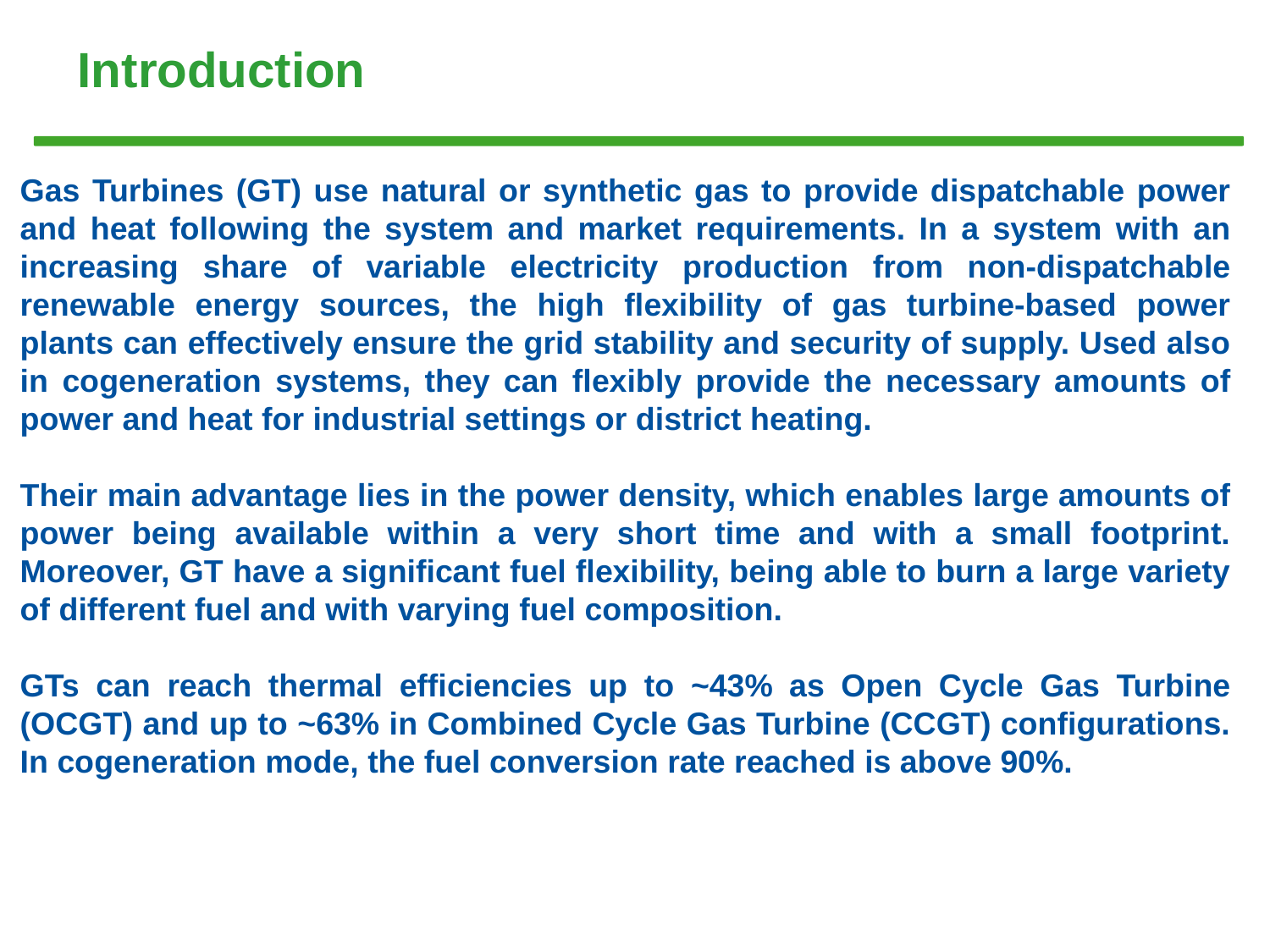

# Introduction

Gas Turbines (GT) use natural or synthetic gas to provide dispatchable power and heat following the system and market requirements. In a system with an increasing share of variable electricity production from non-dispatchable renewable energy sources, the high flexibility of gas turbine-based power plants can effectively ensure the grid stability and security of supply. Used also in cogeneration systems, they can flexibly provide the necessary amounts of power and heat for industrial settings or district heating.

Their main advantage lies in the power density, which enables large amounts of power being available within a very short time and with a small footprint. Moreover, GT have a significant fuel flexibility, being able to burn a large variety of different fuel and with varying fuel composition.

GTs can reach thermal efficiencies up to ~43% as Open Cycle Gas Turbine (OCGT) and up to ~63% in Combined Cycle Gas Turbine (CCGT) configurations. In cogeneration mode, the fuel conversion rate reached is above 90%.
Tema V				                                                              Turbina de hidrógeno